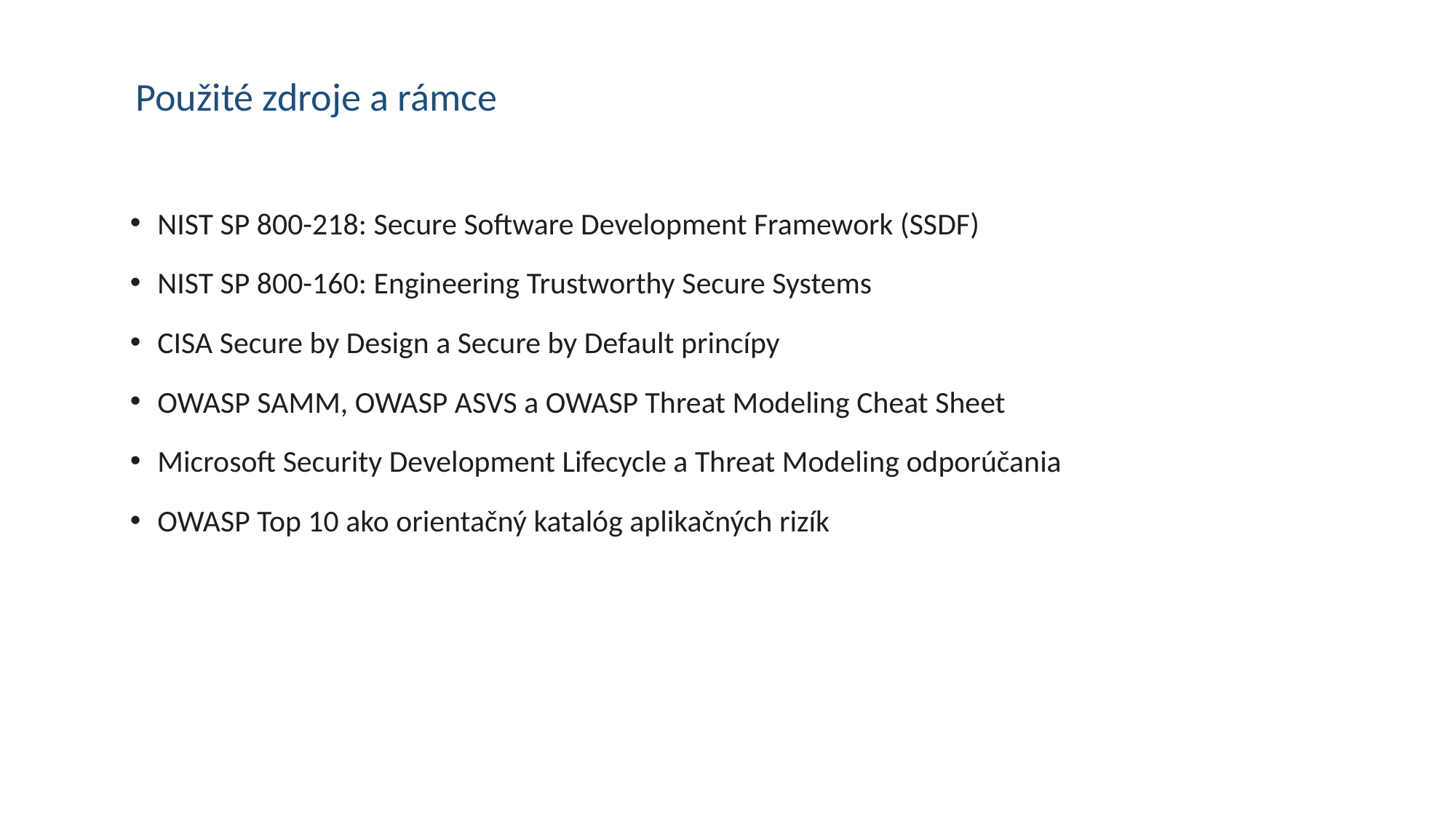

# Použité zdroje a rámce
NIST SP 800-218: Secure Software Development Framework (SSDF)
NIST SP 800-160: Engineering Trustworthy Secure Systems
CISA Secure by Design a Secure by Default princípy
OWASP SAMM, OWASP ASVS a OWASP Threat Modeling Cheat Sheet
Microsoft Security Development Lifecycle a Threat Modeling odporúčania
OWASP Top 10 ako orientačný katalóg aplikačných rizík